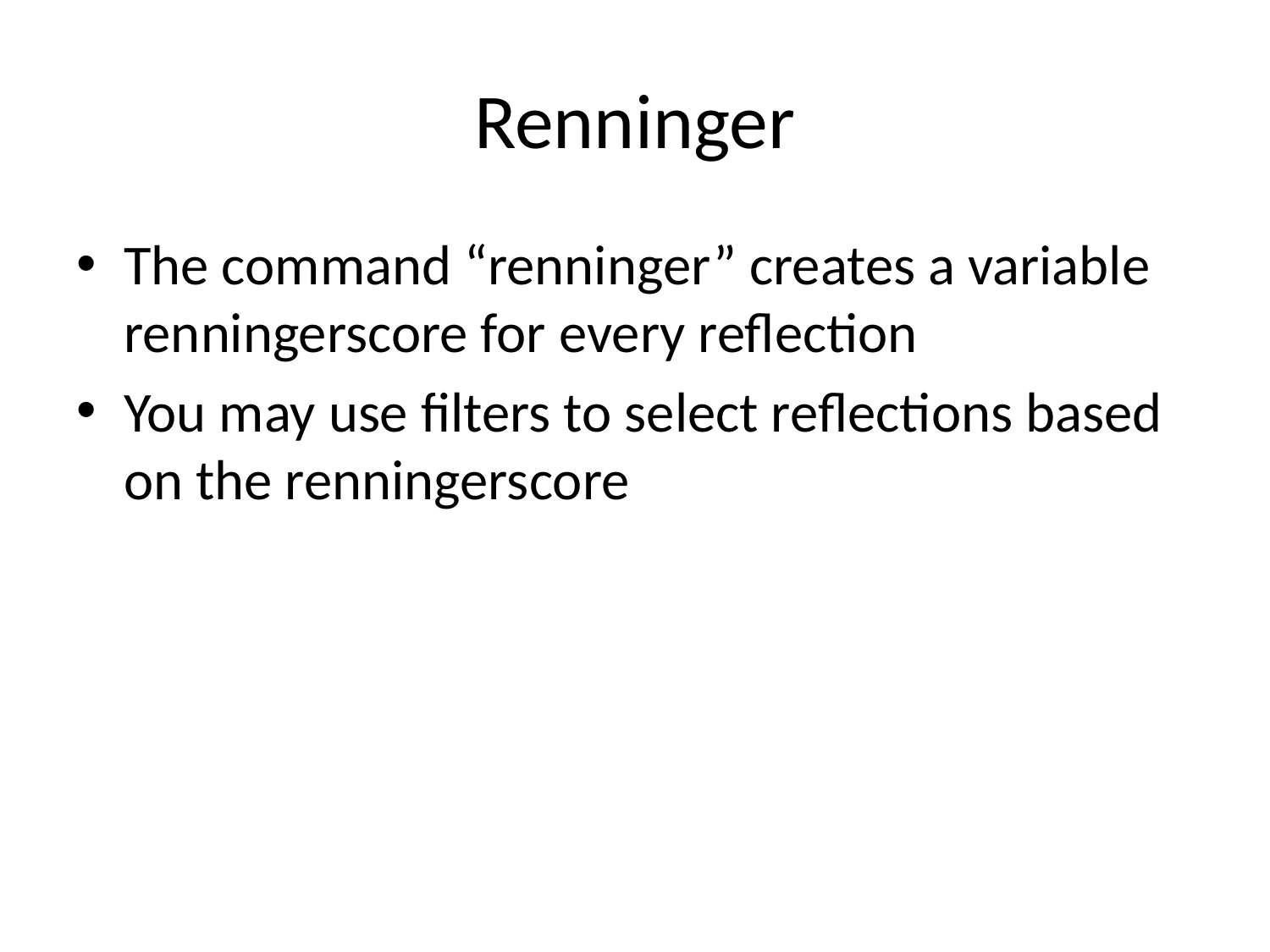

# Renninger
The command “renninger” creates a variable renningerscore for every reflection
You may use filters to select reflections based on the renningerscore